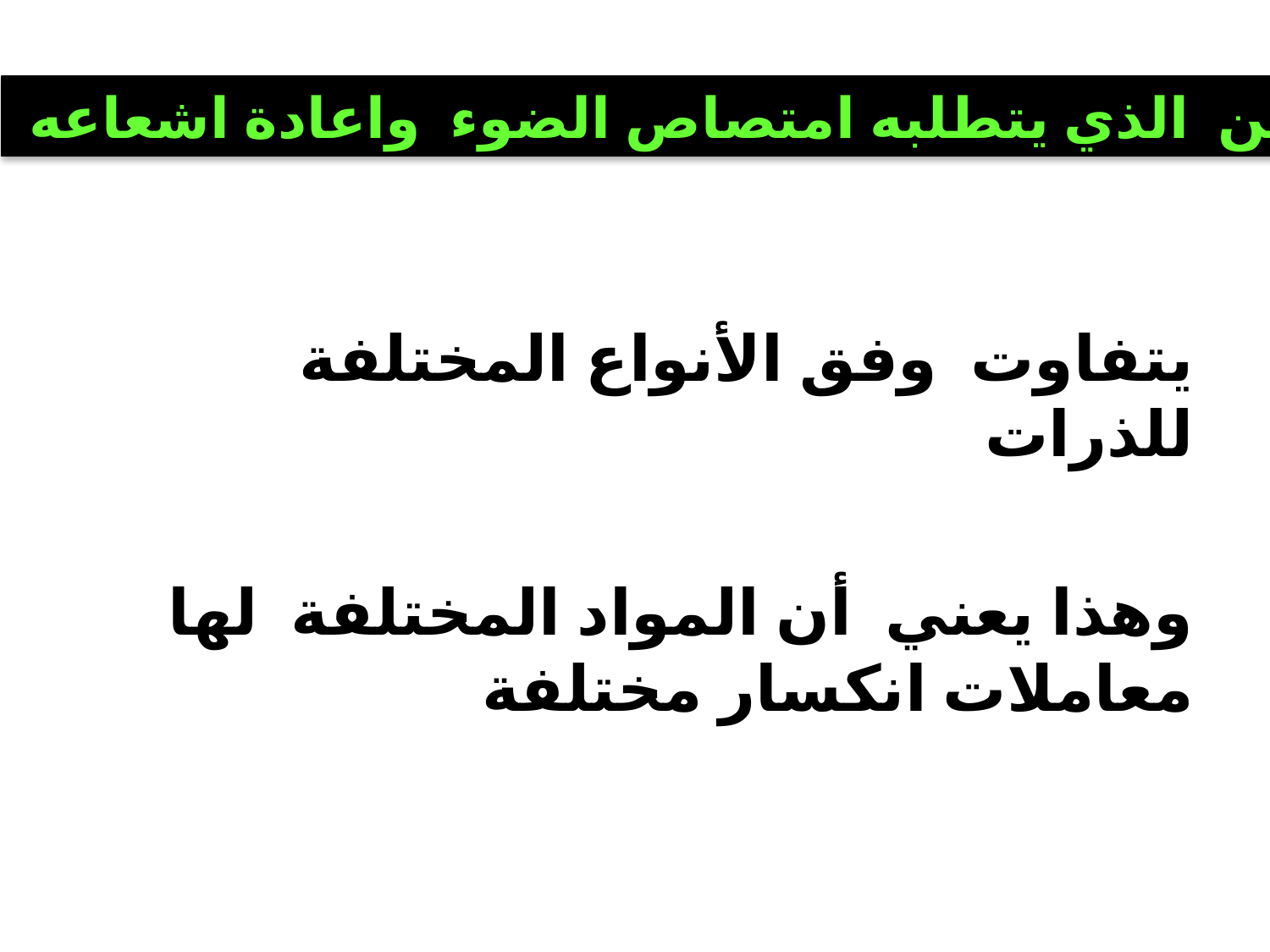

الزمن  الذي يتطلبه امتصاص الضوء  واعادة اشعاعه

يتفاوت  وفق الأنواع المختلفة  للذرات

وهذا يعني  أن المواد المختلفة  لها معاملات انكسار مختلفة